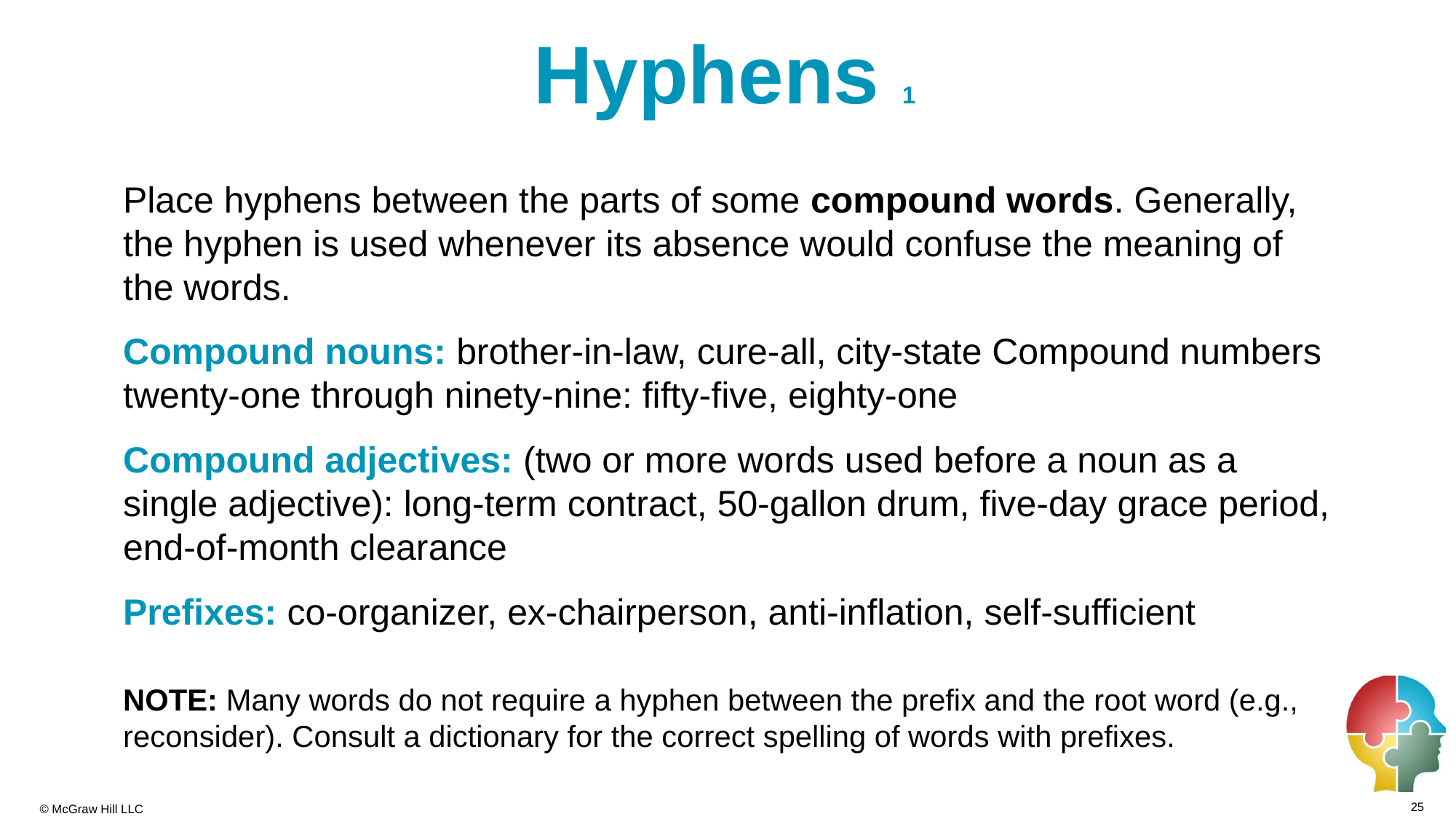

# Hyphens 1
Place hyphens between the parts of some compound words. Generally, the hyphen is used whenever its absence would confuse the meaning of the words.
Compound nouns: brother-in-law, cure-all, city-state Compound numbers twenty-one through ninety-nine: fifty-five, eighty-one
Compound adjectives: (two or more words used before a noun as a single adjective): long-term contract, 50-gallon drum, five-day grace period, end-of-month clearance
Prefixes: co-organizer, ex-chairperson, anti-inflation, self-sufficient
NOTE: Many words do not require a hyphen between the prefix and the root word (e.g., reconsider). Consult a dictionary for the correct spelling of words with prefixes.
25